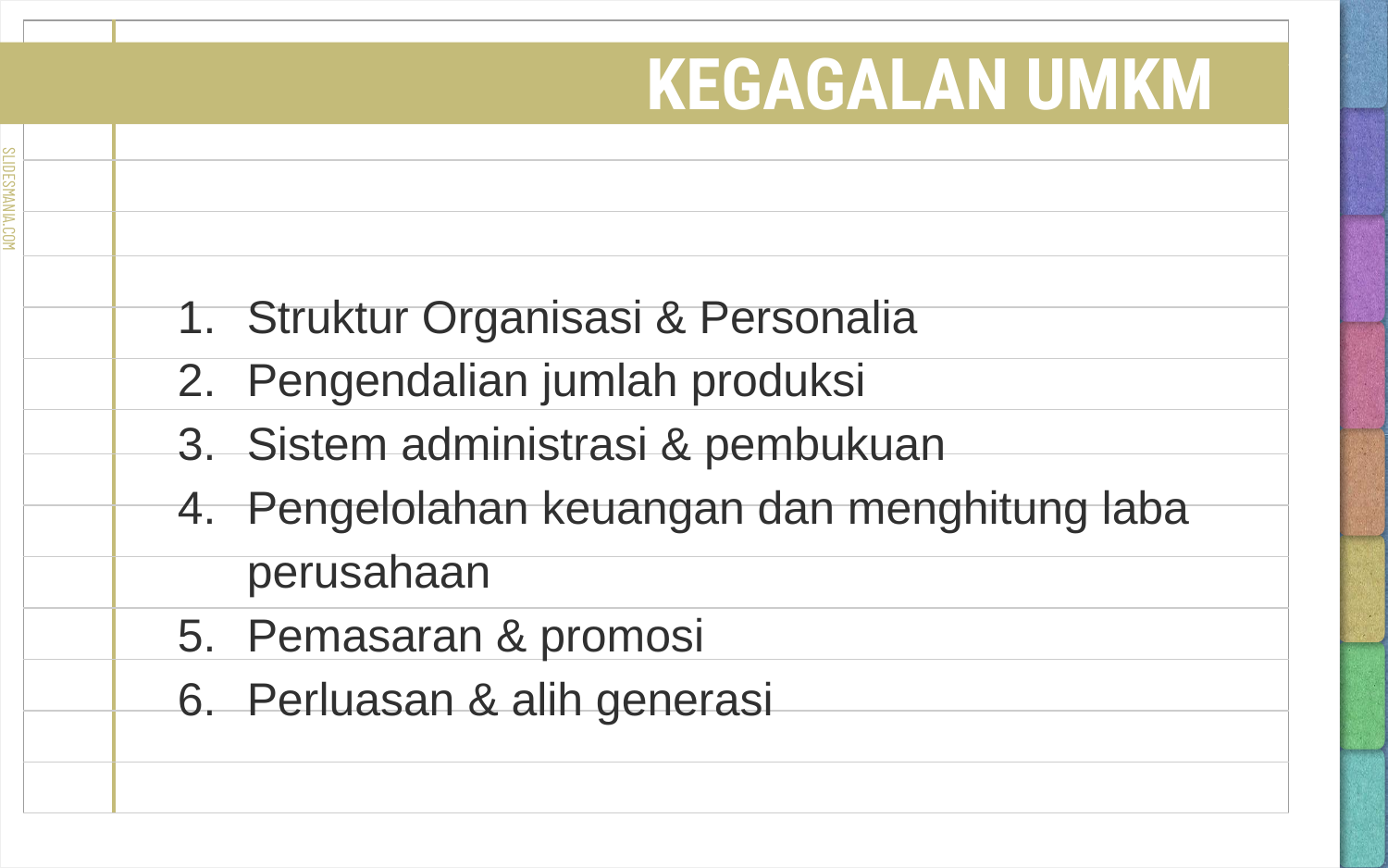

# KEGAGALAN UMKM
Struktur Organisasi & Personalia
Pengendalian jumlah produksi
Sistem administrasi & pembukuan
Pengelolahan keuangan dan menghitung laba perusahaan
Pemasaran & promosi
Perluasan & alih generasi